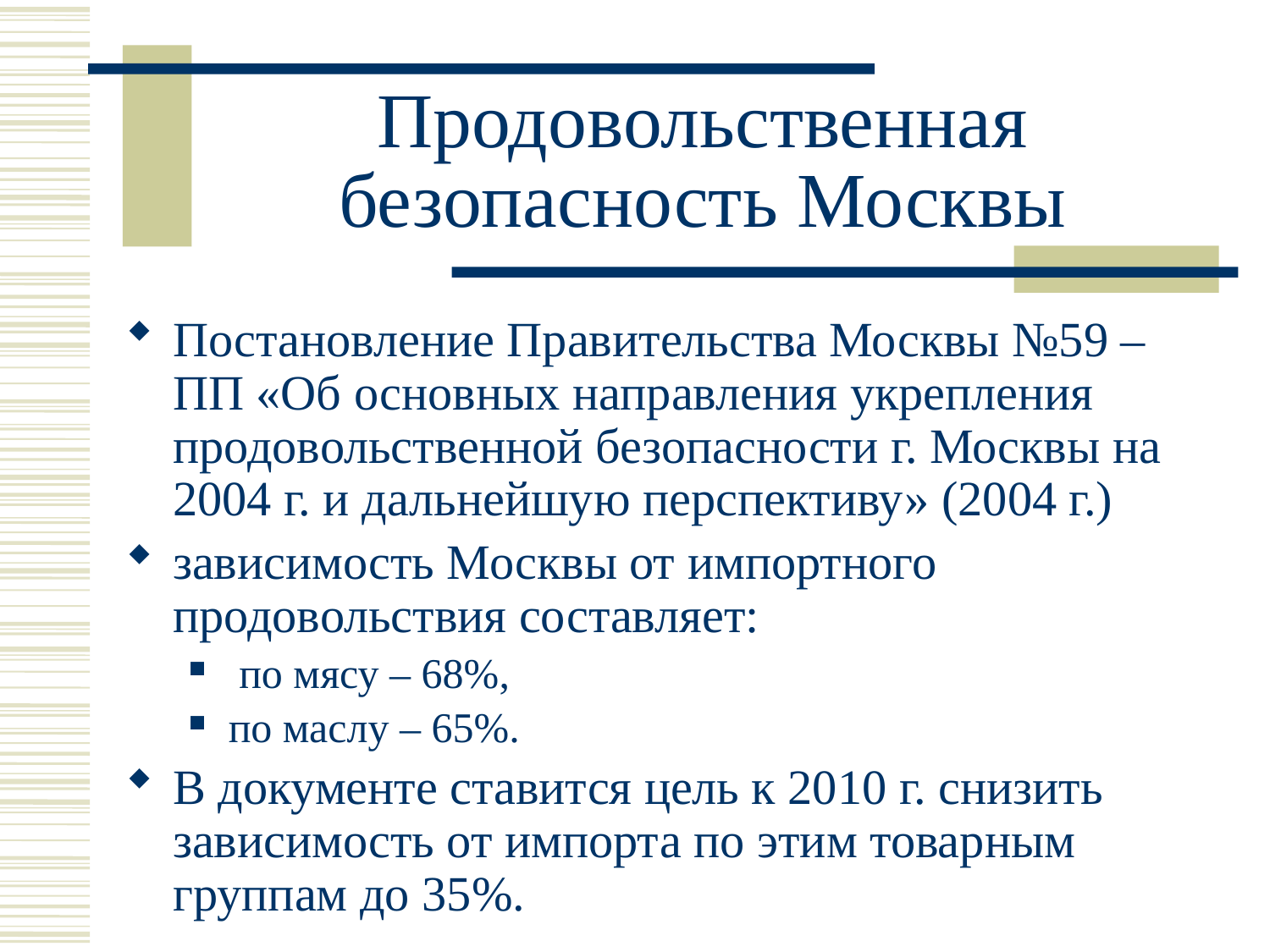

# Продовольственная безопасность Москвы
Постановление Правительства Москвы №59 – ПП «Об основных направления укрепления продовольственной безопасности г. Москвы на 2004 г. и дальнейшую перспективу» (2004 г.)
зависимость Москвы от импортного продовольствия составляет:
 по мясу – 68%,
по маслу – 65%.
В документе ставится цель к 2010 г. снизить зависимость от импорта по этим товарным группам до 35%.